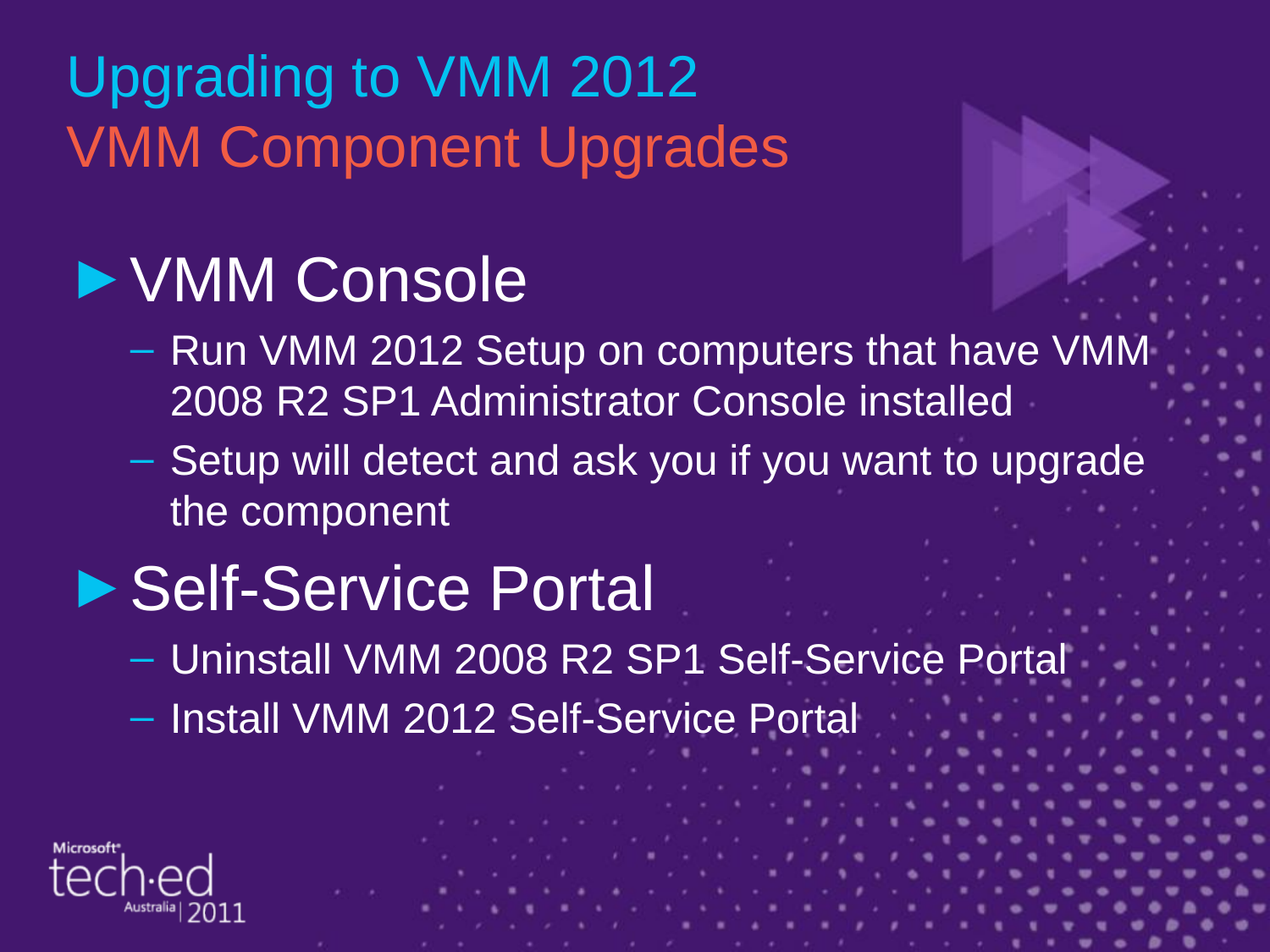

# Upgrading to VMM 2012 VMM Component Upgrades
VMM Console
Run VMM 2012 Setup on computers that have VMM 2008 R2 SP1 Administrator Console installed
Setup will detect and ask you if you want to upgrade the component
Self-Service Portal
Uninstall VMM 2008 R2 SP1 Self-Service Portal
Install VMM 2012 Self-Service Portal